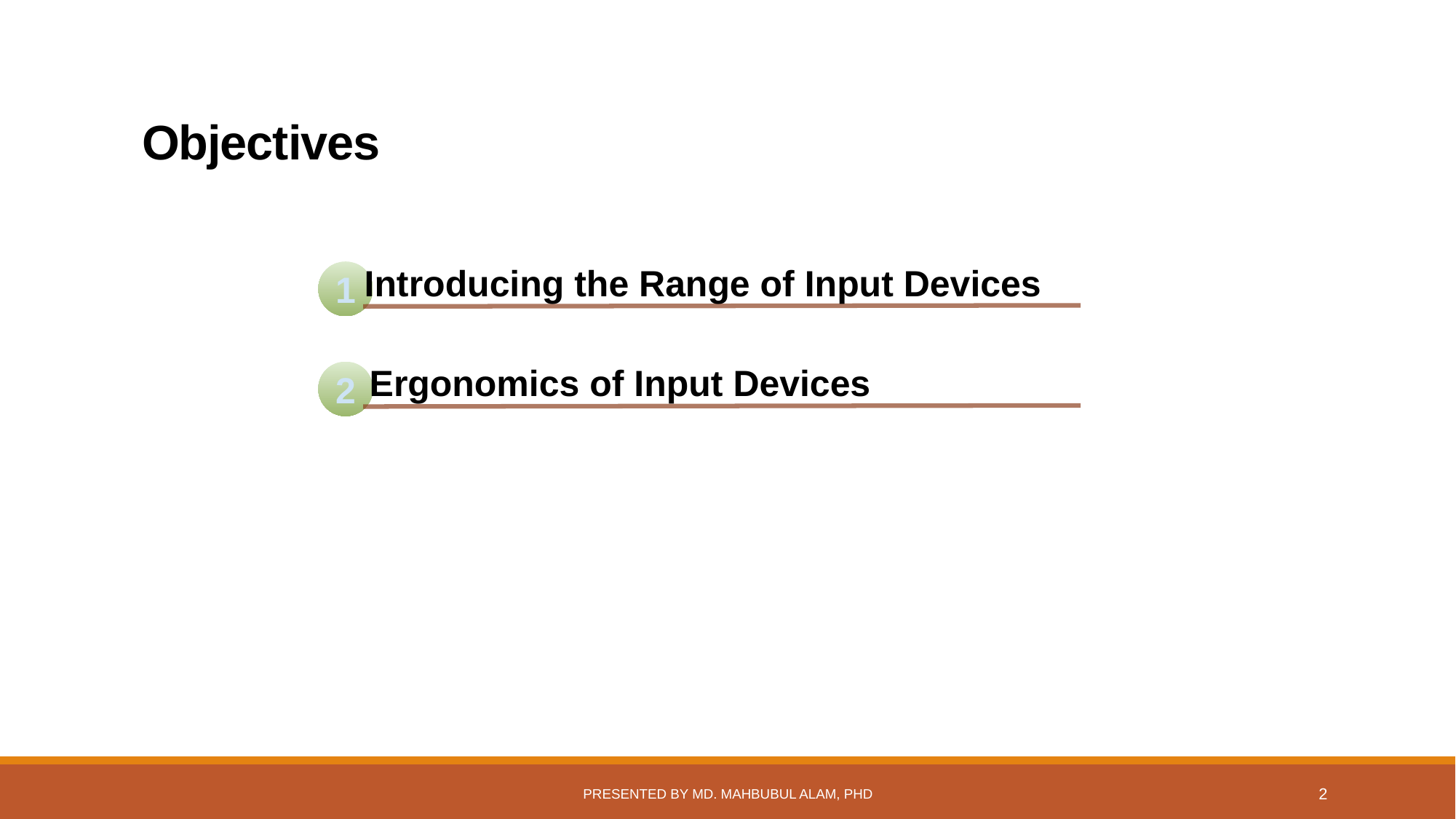

# Objectives
Introducing the Range of Input Devices
1
Ergonomics of Input Devices
2
Presented by Md. Mahbubul Alam, PhD
2